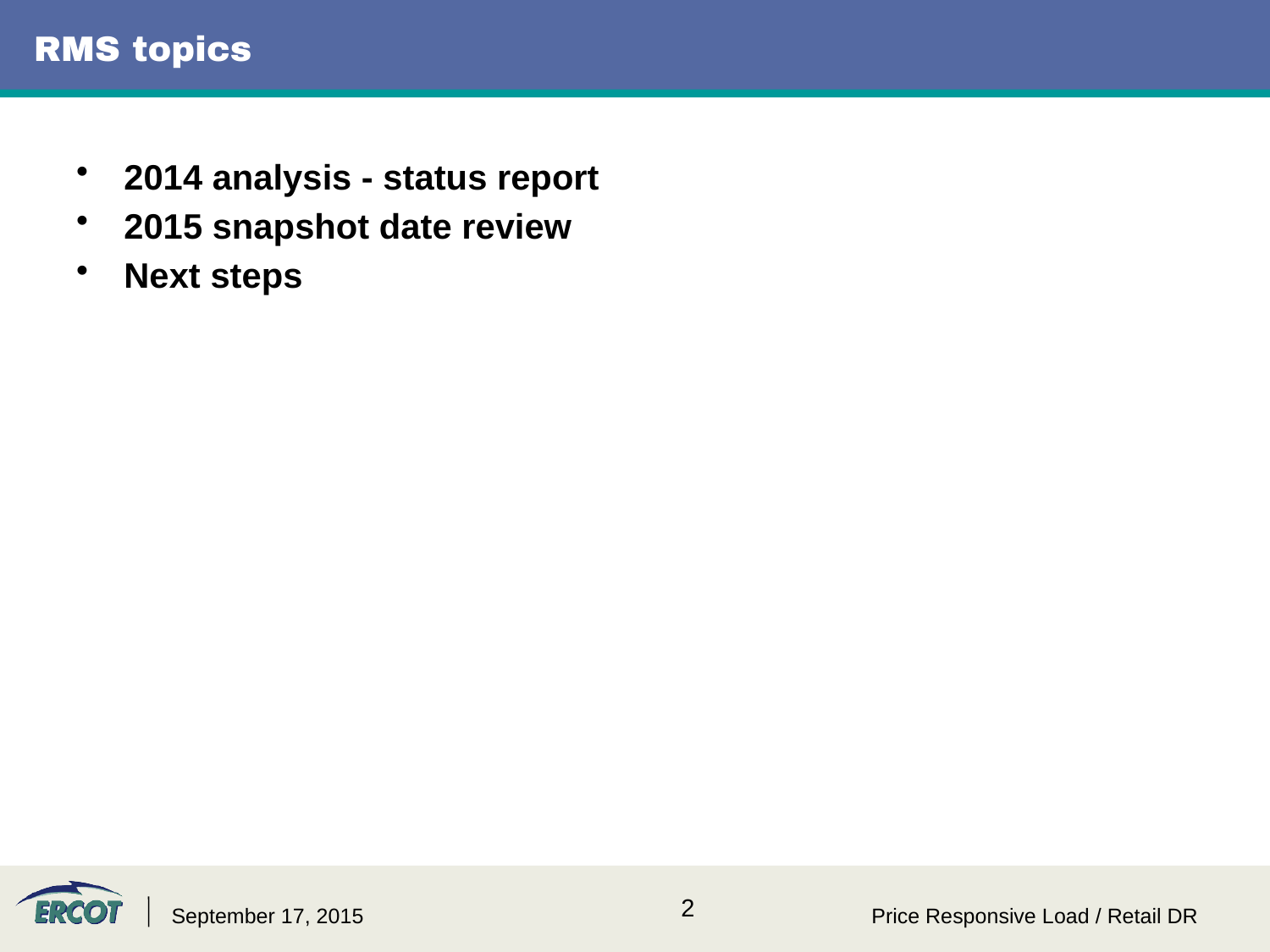

# RMS topics
2014 analysis - status report
2015 snapshot date review
Next steps

September 17, 2015
Price Responsive Load / Retail DR